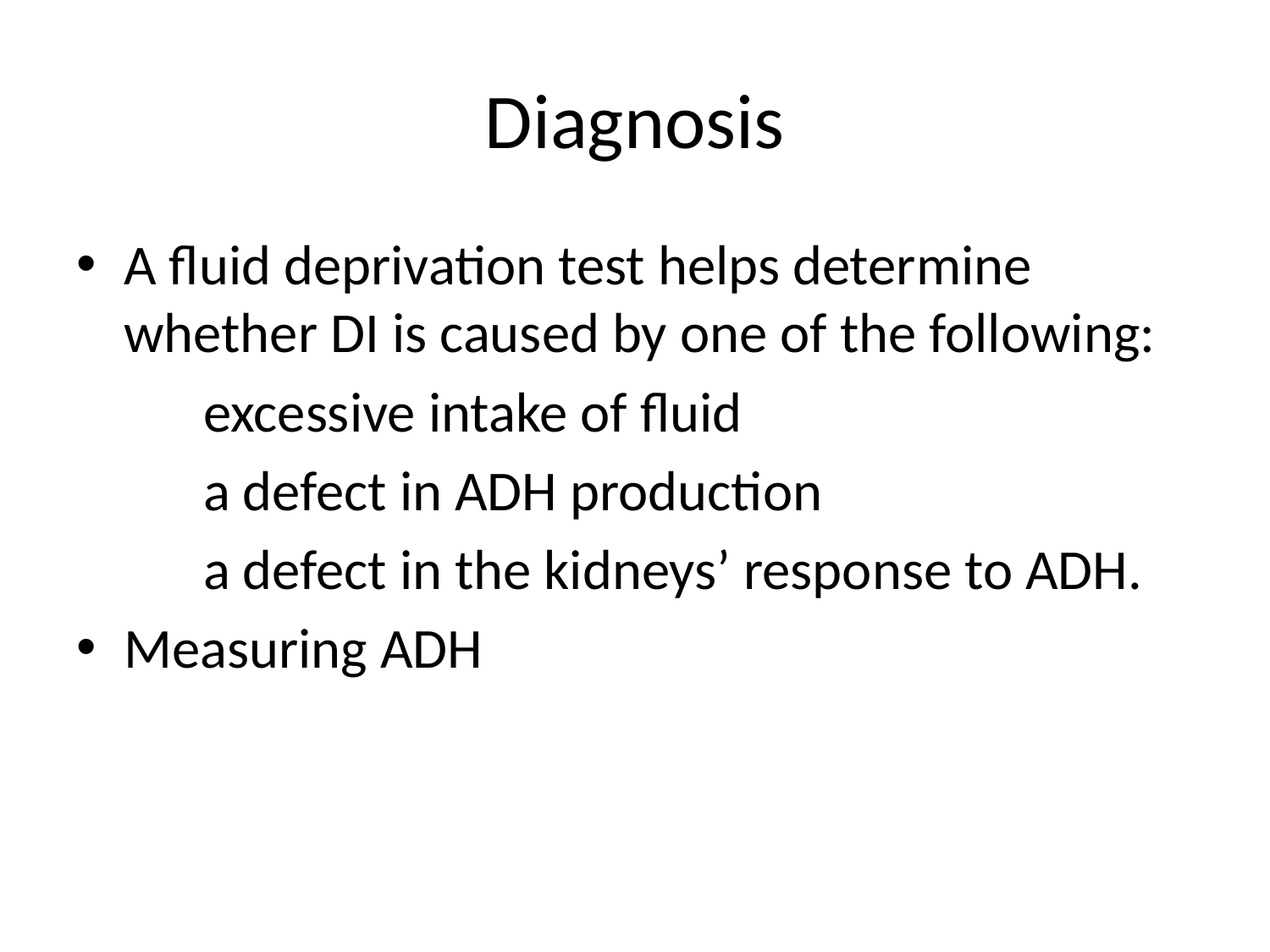

# Diagnosis
A fluid deprivation test helps determine whether DI is caused by one of the following:
	excessive intake of fluid
	a defect in ADH production
	a defect in the kidneys’ response to ADH.
Measuring ADH